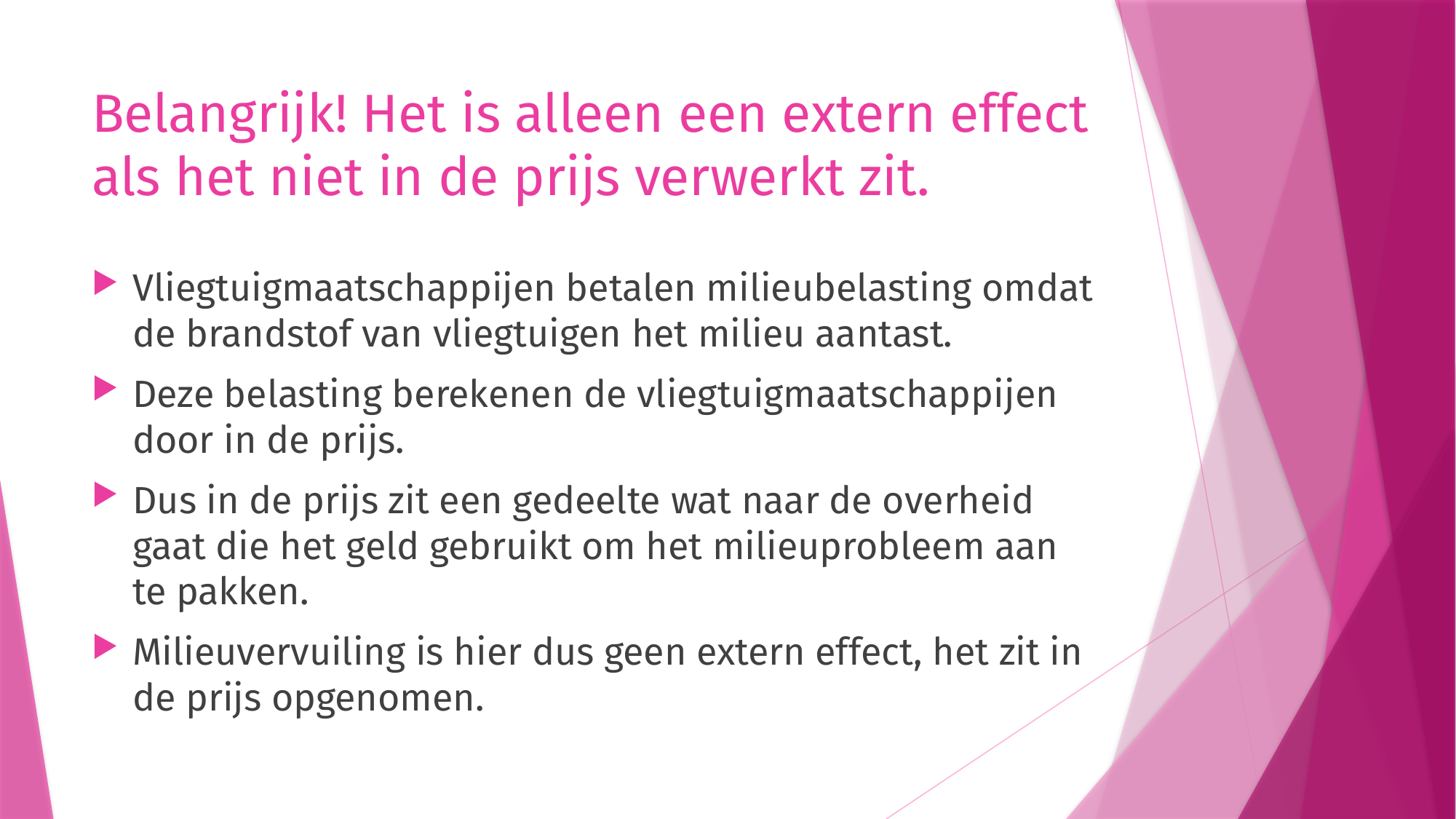

# Belangrijk! Het is alleen een extern effect als het niet in de prijs verwerkt zit.
Vliegtuigmaatschappijen betalen milieubelasting omdat de brandstof van vliegtuigen het milieu aantast.
Deze belasting berekenen de vliegtuigmaatschappijen door in de prijs.
Dus in de prijs zit een gedeelte wat naar de overheid gaat die het geld gebruikt om het milieuprobleem aan te pakken.
Milieuvervuiling is hier dus geen extern effect, het zit in de prijs opgenomen.